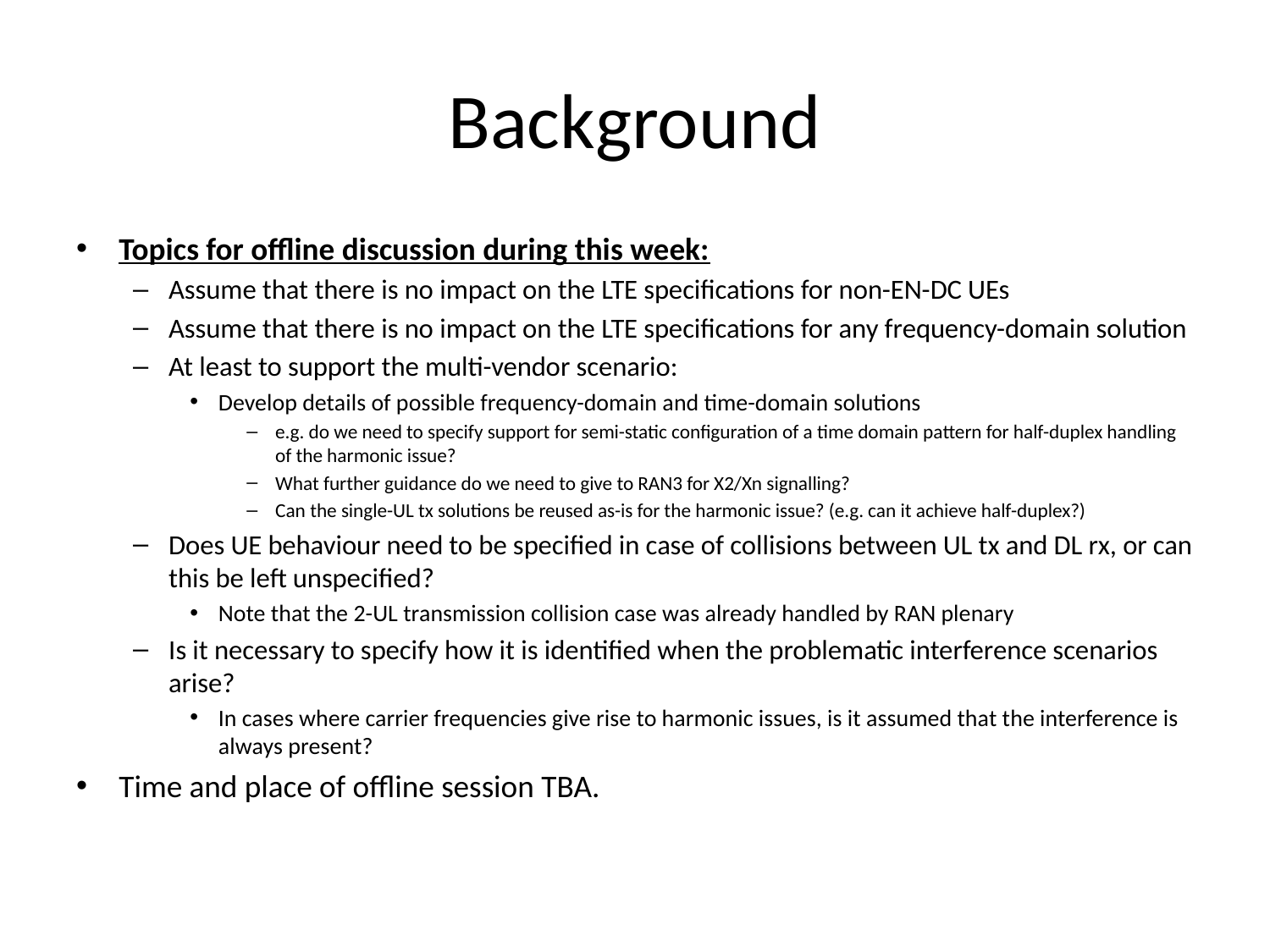

# Background
Topics for offline discussion during this week:
Assume that there is no impact on the LTE specifications for non-EN-DC UEs
Assume that there is no impact on the LTE specifications for any frequency-domain solution
At least to support the multi-vendor scenario:
Develop details of possible frequency-domain and time-domain solutions
e.g. do we need to specify support for semi-static configuration of a time domain pattern for half-duplex handling of the harmonic issue?
What further guidance do we need to give to RAN3 for X2/Xn signalling?
Can the single-UL tx solutions be reused as-is for the harmonic issue? (e.g. can it achieve half-duplex?)
Does UE behaviour need to be specified in case of collisions between UL tx and DL rx, or can this be left unspecified?
Note that the 2-UL transmission collision case was already handled by RAN plenary
Is it necessary to specify how it is identified when the problematic interference scenarios arise?
In cases where carrier frequencies give rise to harmonic issues, is it assumed that the interference is always present?
Time and place of offline session TBA.